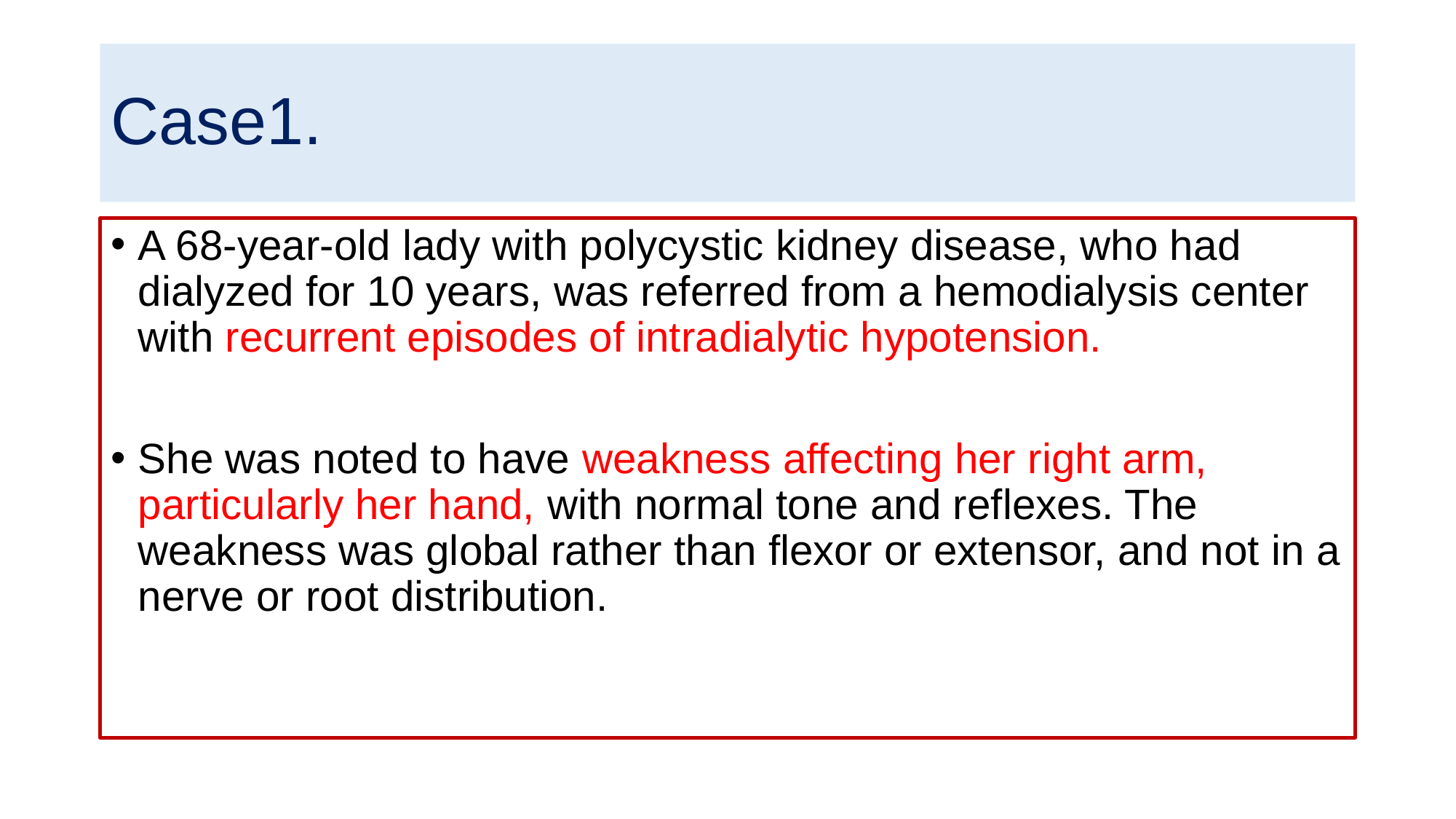

# Case1.
A 68-year-old lady with polycystic kidney disease, who had dialyzed for 10 years, was referred from a hemodialysis center with recurrent episodes of intradialytic hypotension.

She was noted to have weakness affecting her right arm, particularly her hand, with normal tone and reflexes. The weakness was global rather than flexor or extensor, and not in a nerve or root distribution.